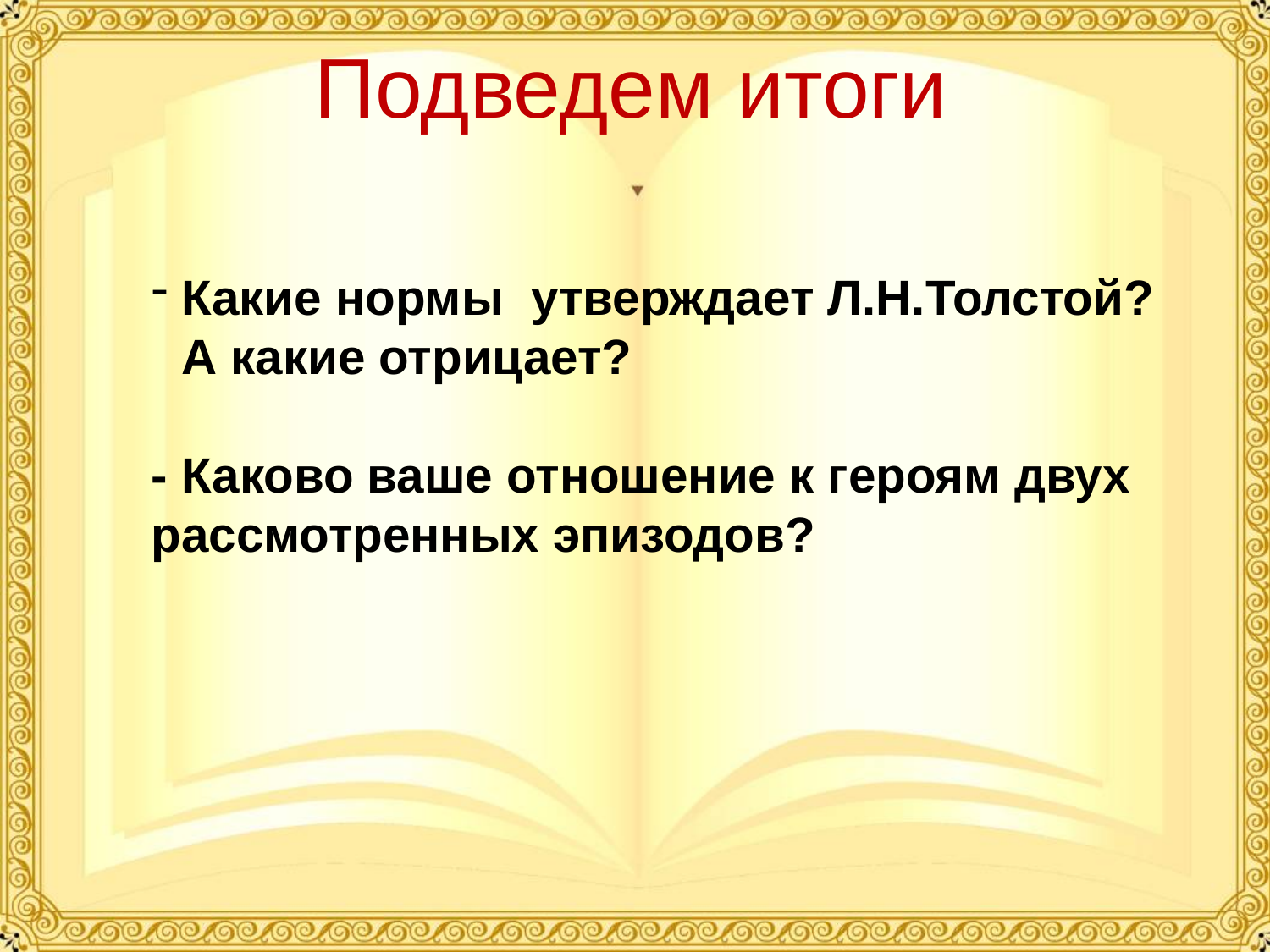

# Подведем итоги
Какие нормы  утверждает Л.Н.Толстой?  А какие отрицает?

- Каково ваше отношение к героям двух рассмотренных эпизодов?